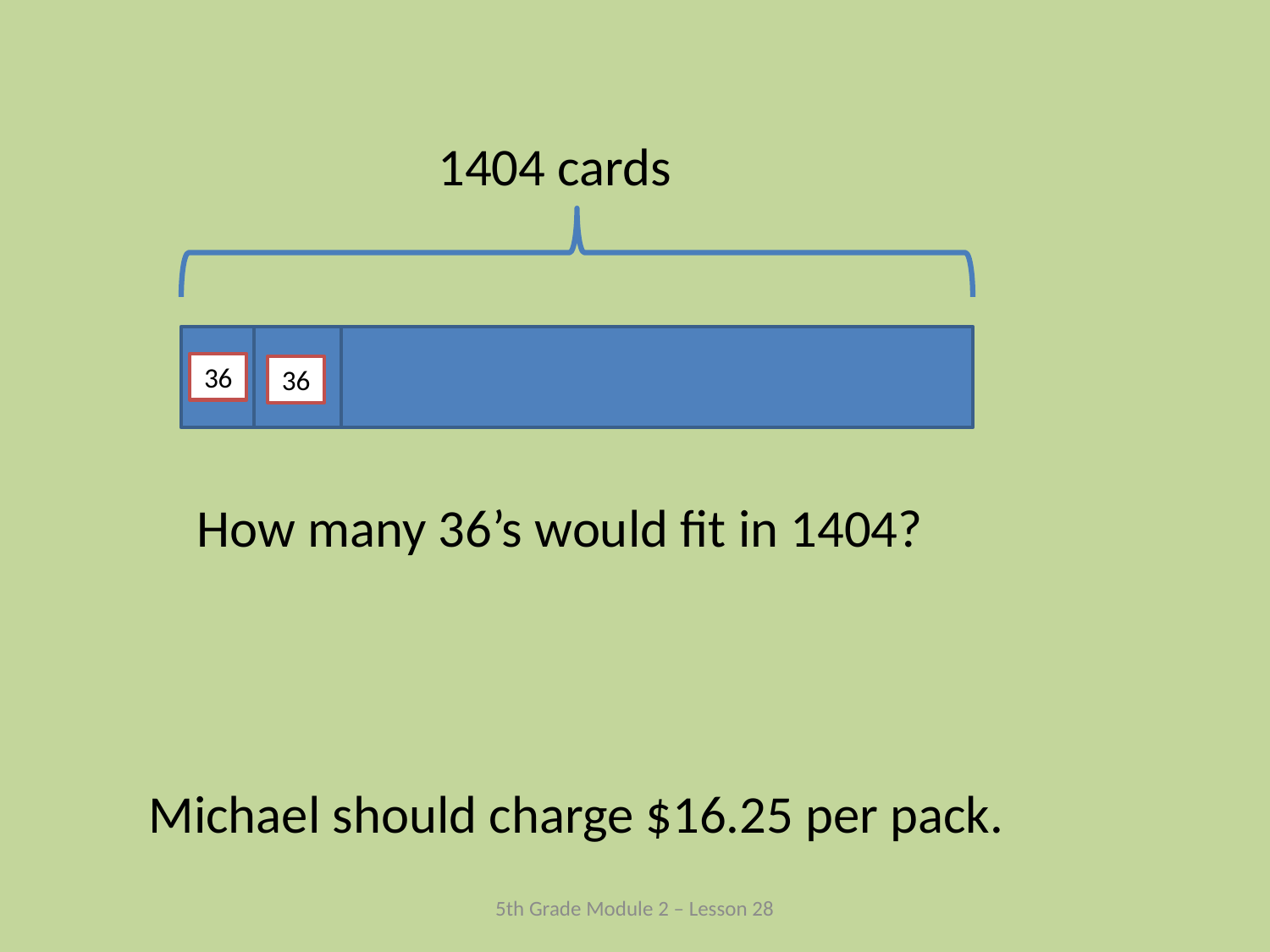

1404 cards

          How many 36’s would fit in 1404?

      Michael should charge $16.25 per pack.

36
36
5th Grade Module 2 – Lesson 28